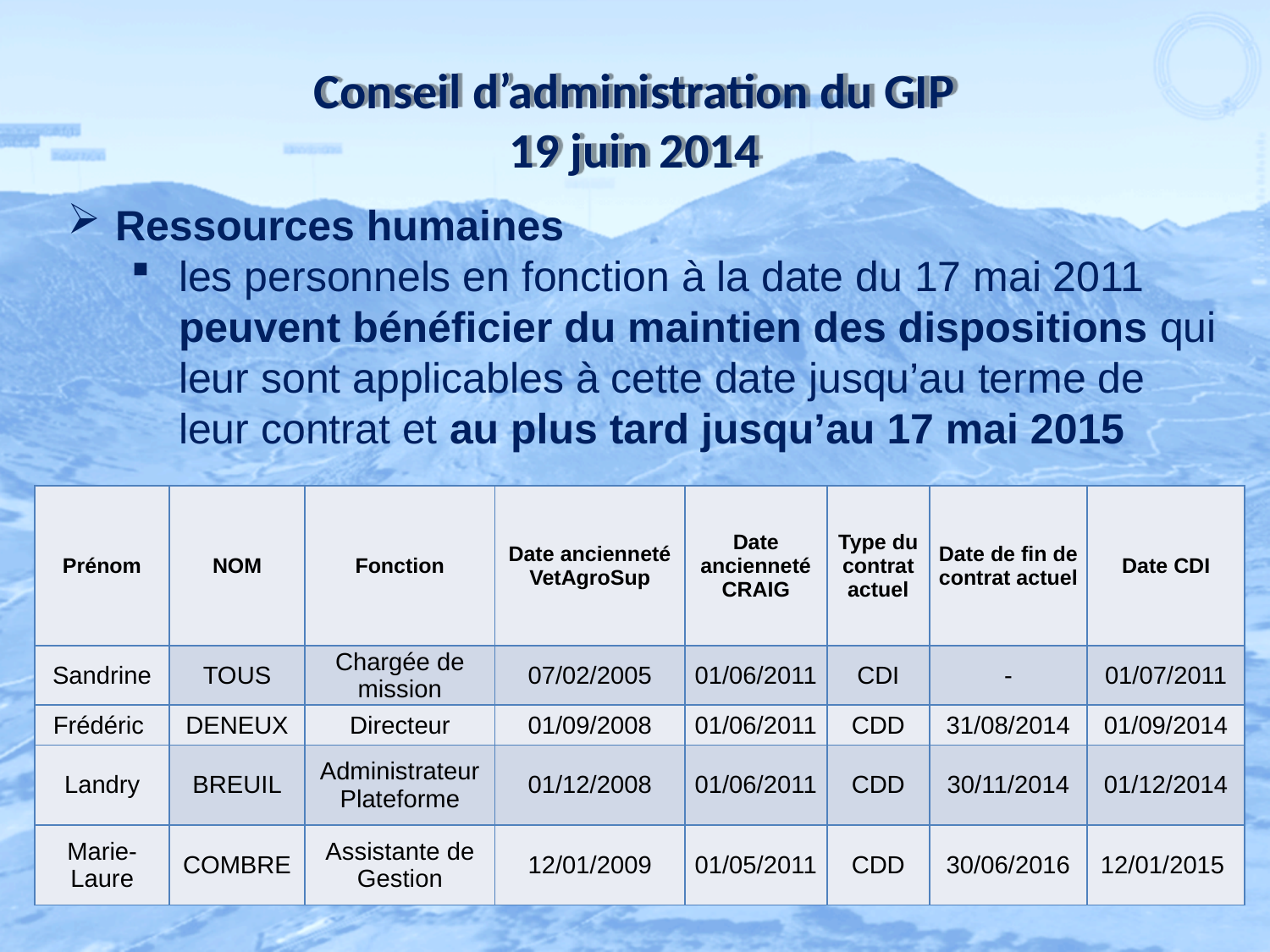

# Conseil d’administration du GIP 19 juin 2014
Ressources humaines
les personnels en fonction à la date du 17 mai 2011 peuvent bénéficier du maintien des dispositions qui leur sont applicables à cette date jusqu’au terme de leur contrat et au plus tard jusqu’au 17 mai 2015
| Prénom | NOM | Fonction | Date ancienneté VetAgroSup | Date ancienneté CRAIG | Type du contrat actuel | Date de fin de contrat actuel | Date CDI |
| --- | --- | --- | --- | --- | --- | --- | --- |
| Sandrine | TOUS | Chargée de mission | 07/02/2005 | 01/06/2011 | CDI | - | 01/07/2011 |
| Frédéric | DENEUX | Directeur | 01/09/2008 | 01/06/2011 | CDD | 31/08/2014 | 01/09/2014 |
| Landry | BREUIL | Administrateur Plateforme | 01/12/2008 | 01/06/2011 | CDD | 30/11/2014 | 01/12/2014 |
| Marie-Laure | COMBRE | Assistante de Gestion | 12/01/2009 | 01/05/2011 | CDD | 30/06/2016 | 12/01/2015 |